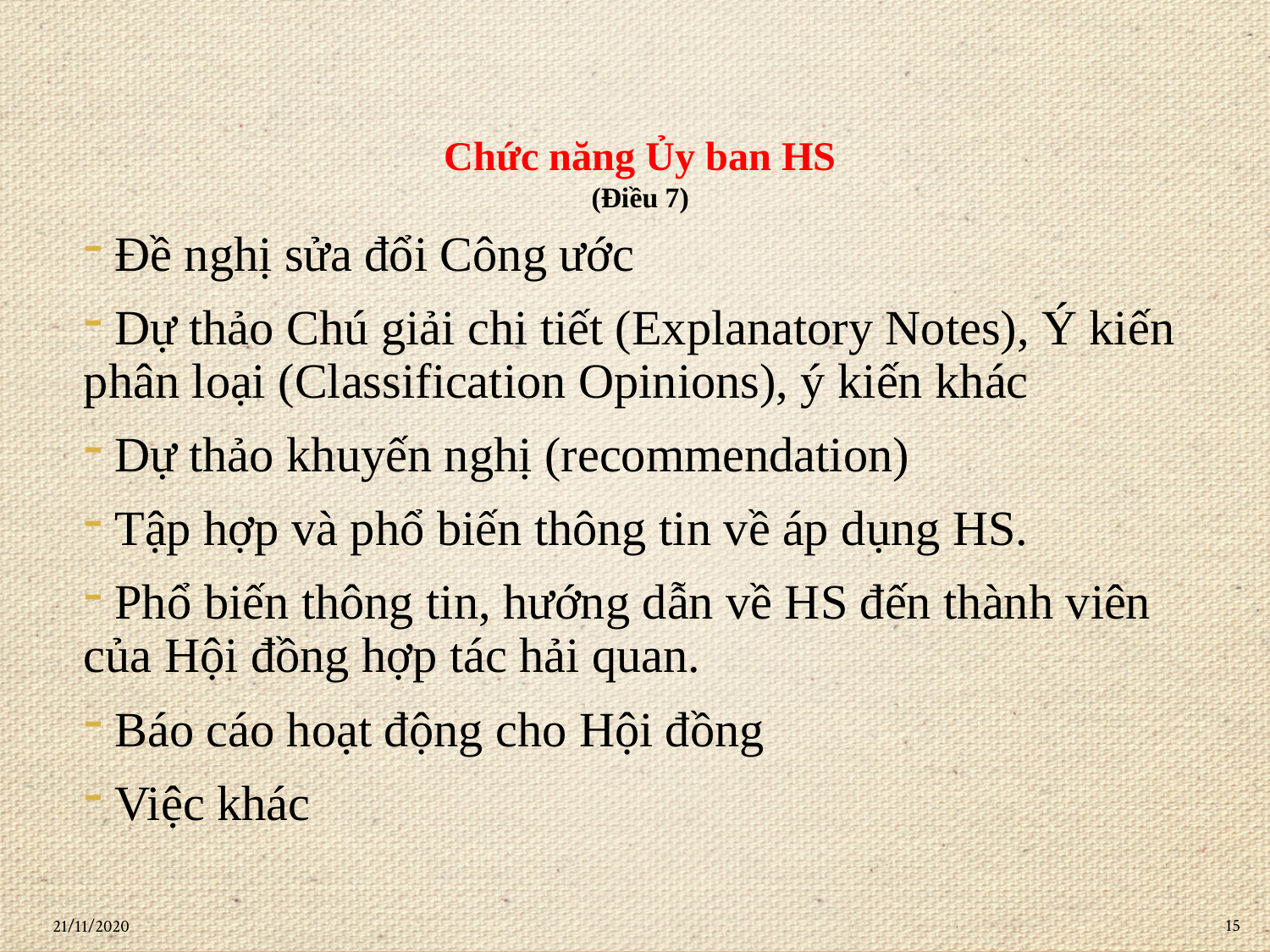

# Chức năng Ủy ban HS (Điều 7)
 Đề nghị sửa đổi Công ước
 Dự thảo Chú giải chi tiết (Explanatory Notes), Ý kiến phân loại (Classification Opinions), ý kiến khác
 Dự thảo khuyến nghị (recommendation)
 Tập hợp và phổ biến thông tin về áp dụng HS.
 Phổ biến thông tin, hướng dẫn về HS đến thành viên của Hội đồng hợp tác hải quan.
 Báo cáo hoạt động cho Hội đồng
 Việc khác
21/11/2020
15